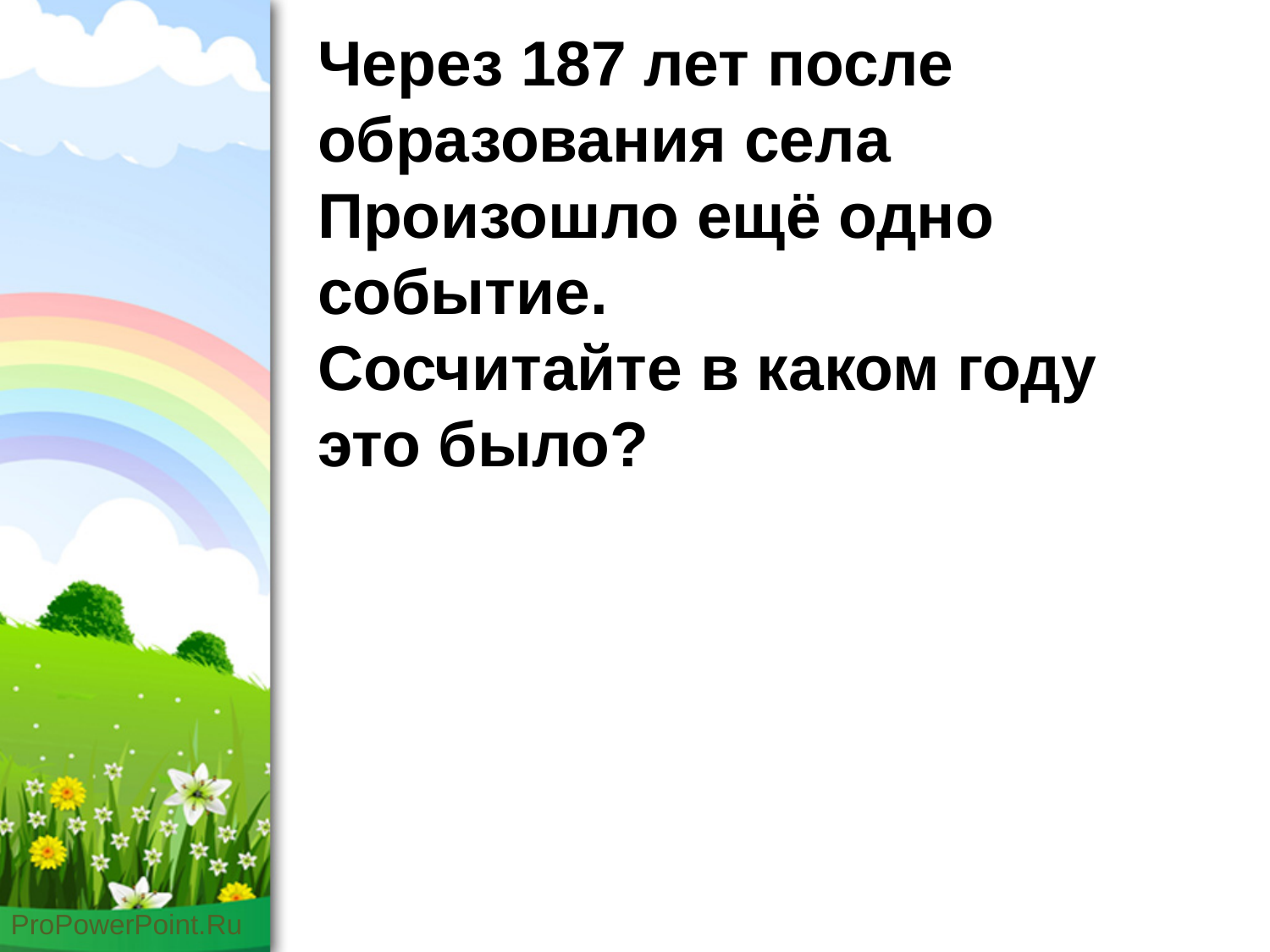

Через 187 лет после образования села
Произошло ещё одно событие.
Сосчитайте в каком году это было?